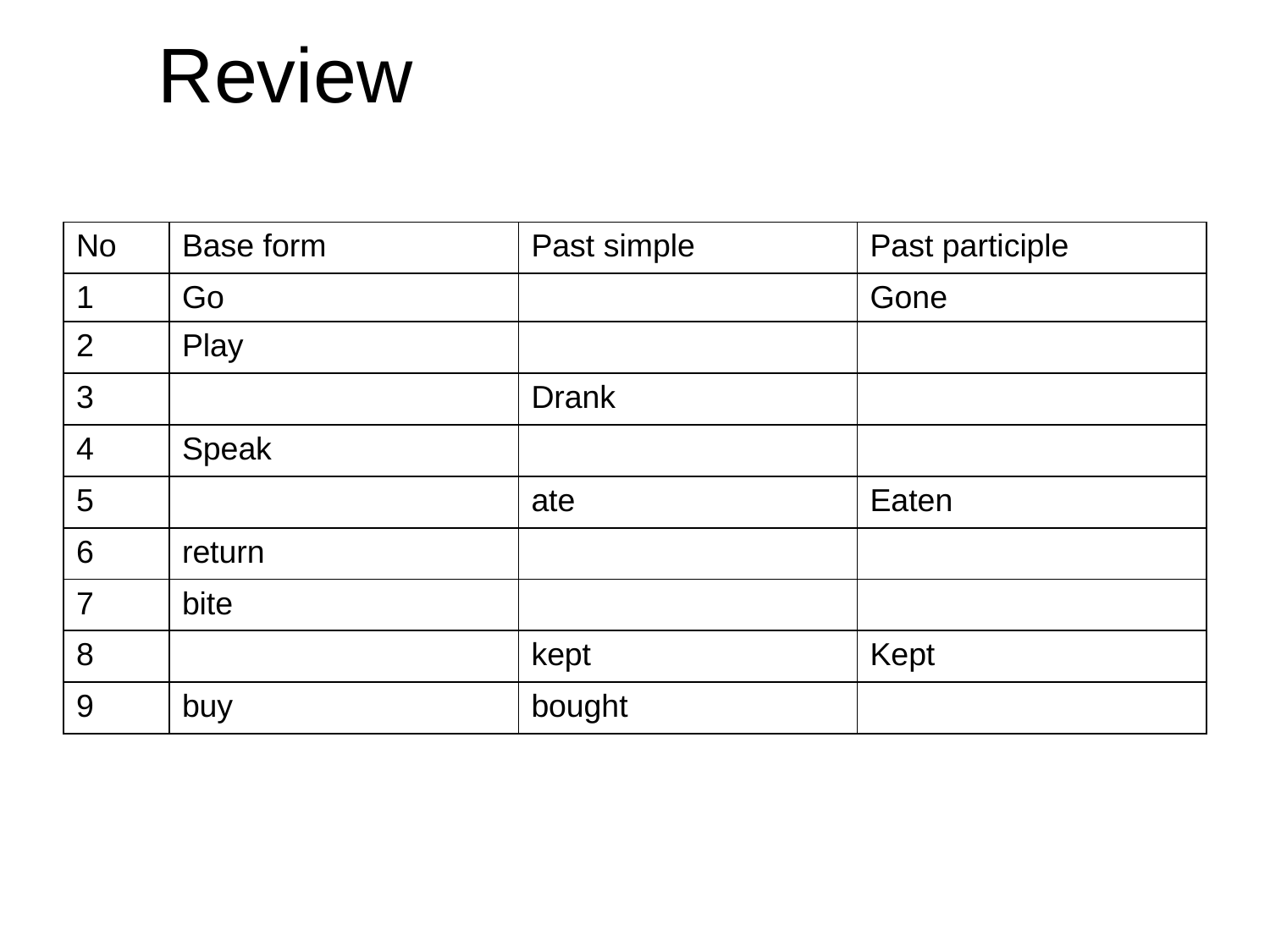

# Review
| No | Base form | Past simple | Past participle |
| --- | --- | --- | --- |
| 1 | Go |  | Gone |
| 2 | Play |  |  |
| 3 |  | Drank |  |
| 4 | Speak |  |  |
| 5 |  | ate | Eaten |
| 6 | return |  |  |
| 7 | bite |  |  |
| 8 |  | kept | Kept |
| 9 | buy | bought |  |